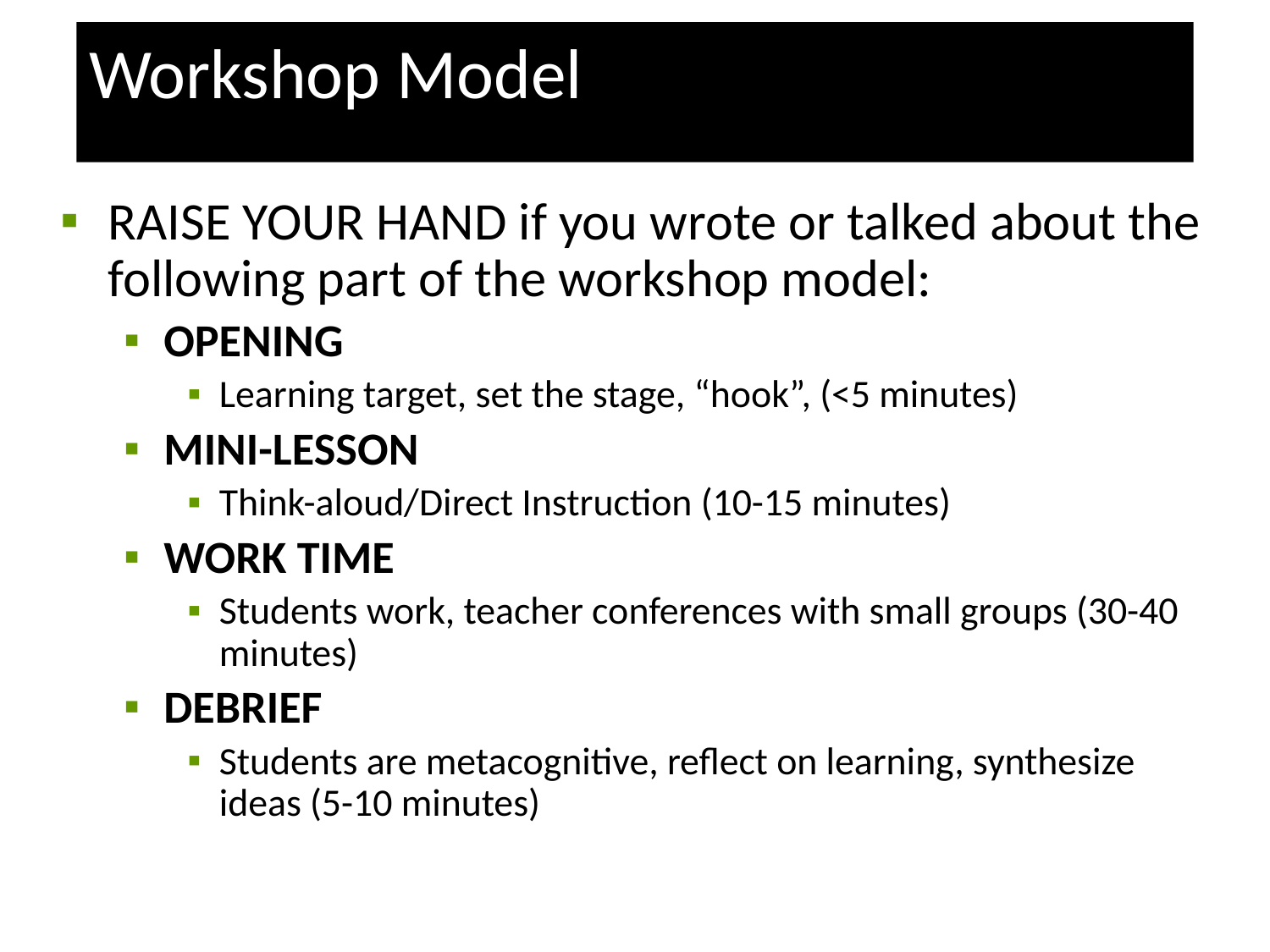

# Workshop Model
RAISE YOUR HAND if you wrote or talked about the following part of the workshop model:
OPENING
Learning target, set the stage, “hook”, (<5 minutes)
MINI-LESSON
Think-aloud/Direct Instruction (10-15 minutes)
WORK TIME
Students work, teacher conferences with small groups (30-40 minutes)
DEBRIEF
Students are metacognitive, reflect on learning, synthesize ideas (5-10 minutes)